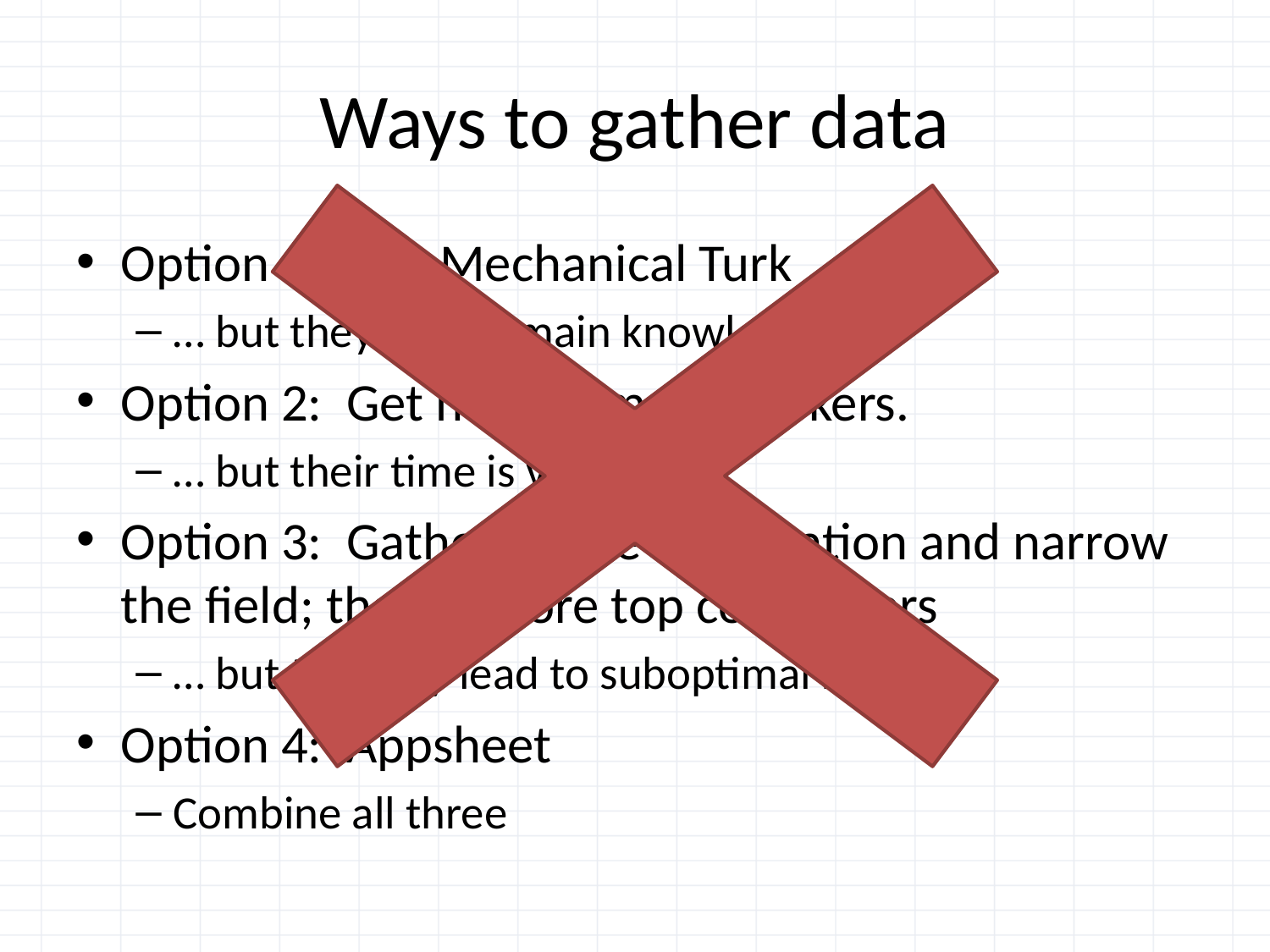

# Ways to gather data
Option 1:  Use Mechanical Turk
… but they lack domain knowledge
Option 2:  Get help from co-workers.
… but their time is valuable
Option 3:  Gather a little information and narrow the field; then explore top contenders
… but this may lead to suboptimal result
Option 4:  Appsheet
Combine all three